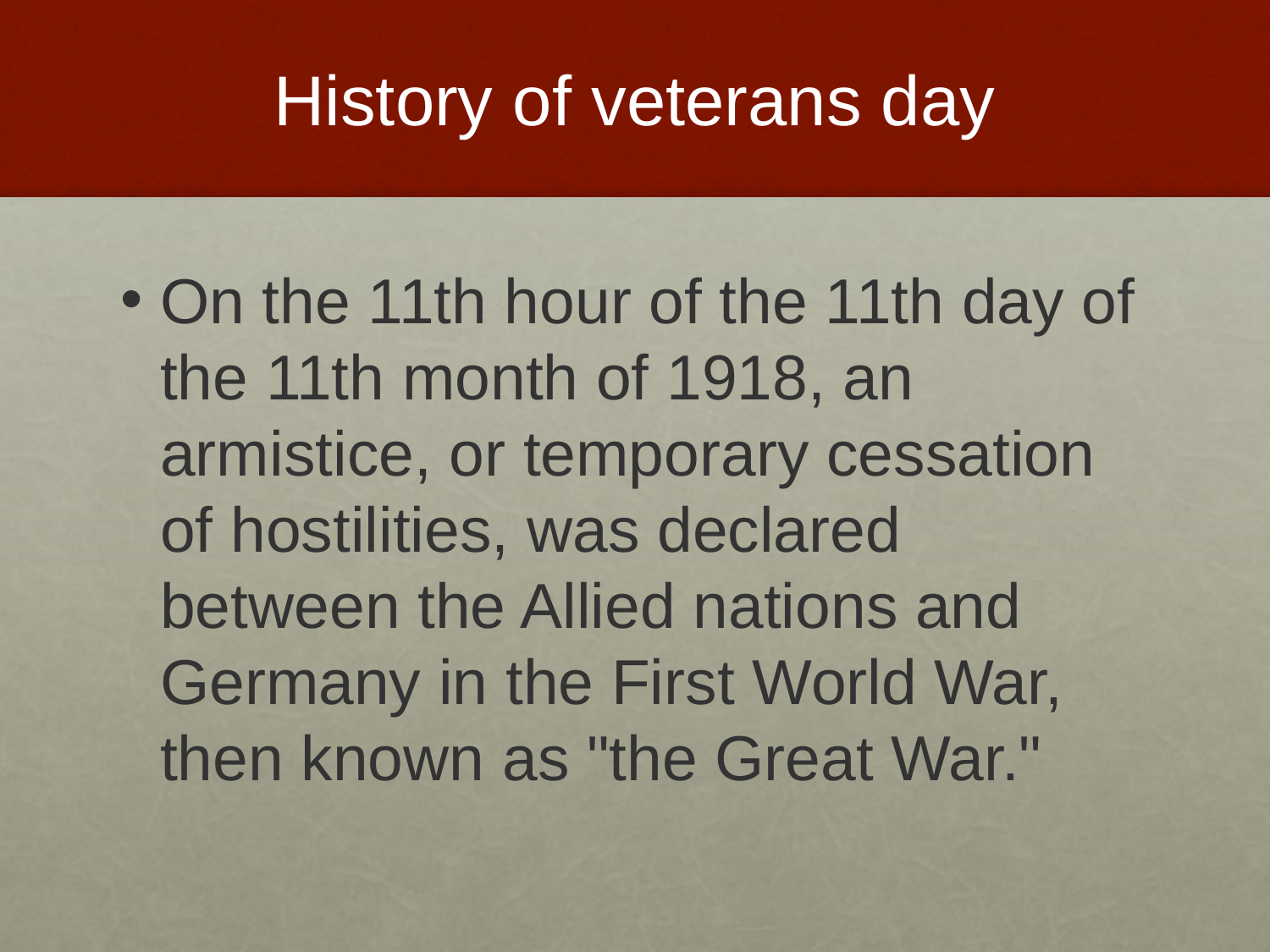

# History of veterans day
On the 11th hour of the 11th day of the 11th month of 1918, an armistice, or temporary cessation of hostilities, was declared between the Allied nations and Germany in the First World War, then known as "the Great War."